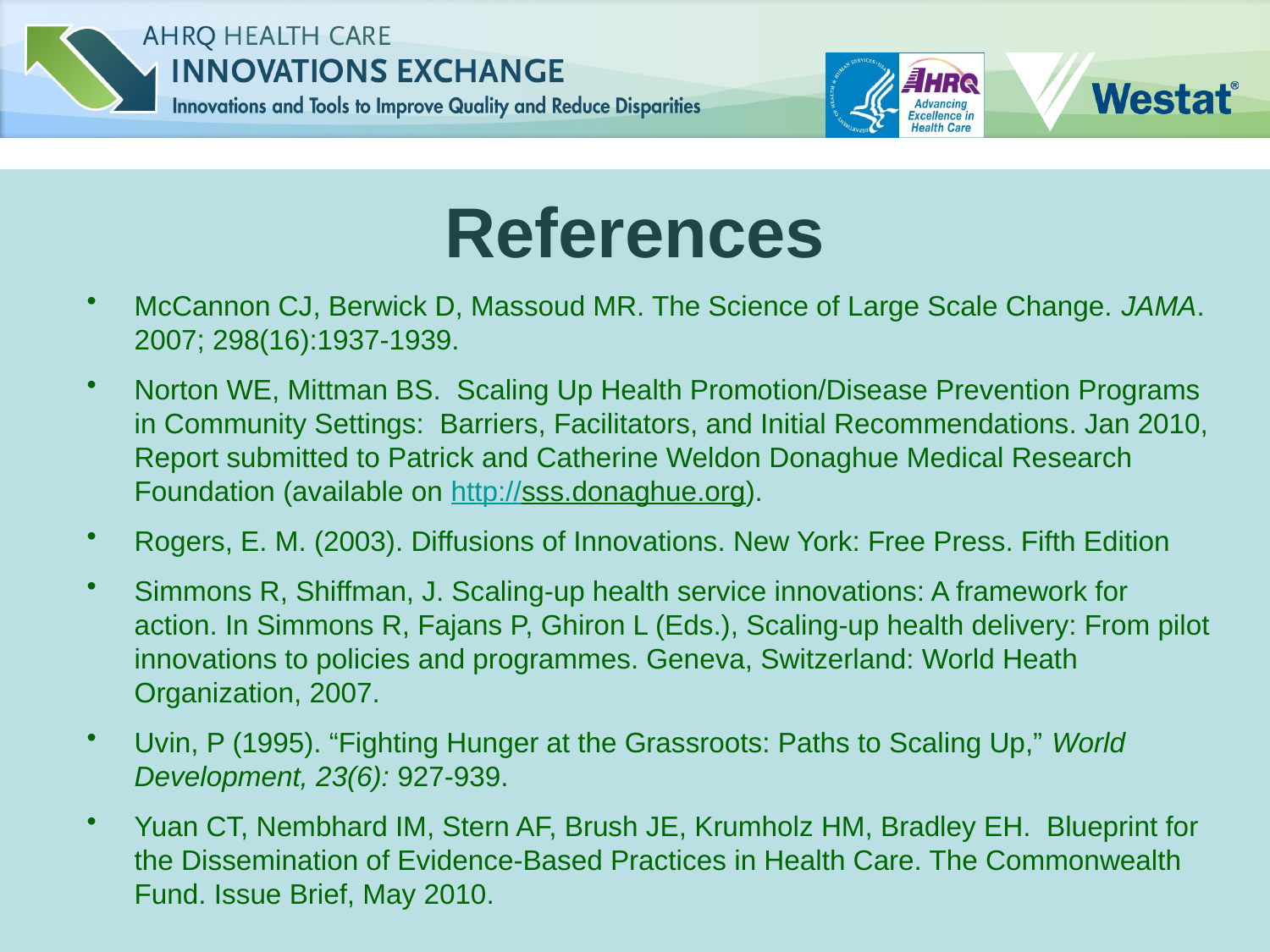

# References
McCannon CJ, Berwick D, Massoud MR. The Science of Large Scale Change. JAMA. 2007; 298(16):1937-1939.
Norton WE, Mittman BS.  Scaling Up Health Promotion/Disease Prevention Programs in Community Settings:  Barriers, Facilitators, and Initial Recommendations. Jan 2010, Report submitted to Patrick and Catherine Weldon Donaghue Medical Research Foundation (available on http://sss.donaghue.org).
Rogers, E. M. (2003). Diffusions of Innovations. New York: Free Press. Fifth Edition
Simmons R, Shiffman, J. Scaling-up health service innovations: A framework for action. In Simmons R, Fajans P, Ghiron L (Eds.), Scaling-up health delivery: From pilot innovations to policies and programmes. Geneva, Switzerland: World Heath Organization, 2007.
Uvin, P (1995). “Fighting Hunger at the Grassroots: Paths to Scaling Up,” World Development, 23(6): 927-939.
Yuan CT, Nembhard IM, Stern AF, Brush JE, Krumholz HM, Bradley EH.  Blueprint for the Dissemination of Evidence-Based Practices in Health Care. The Commonwealth Fund. Issue Brief, May 2010.